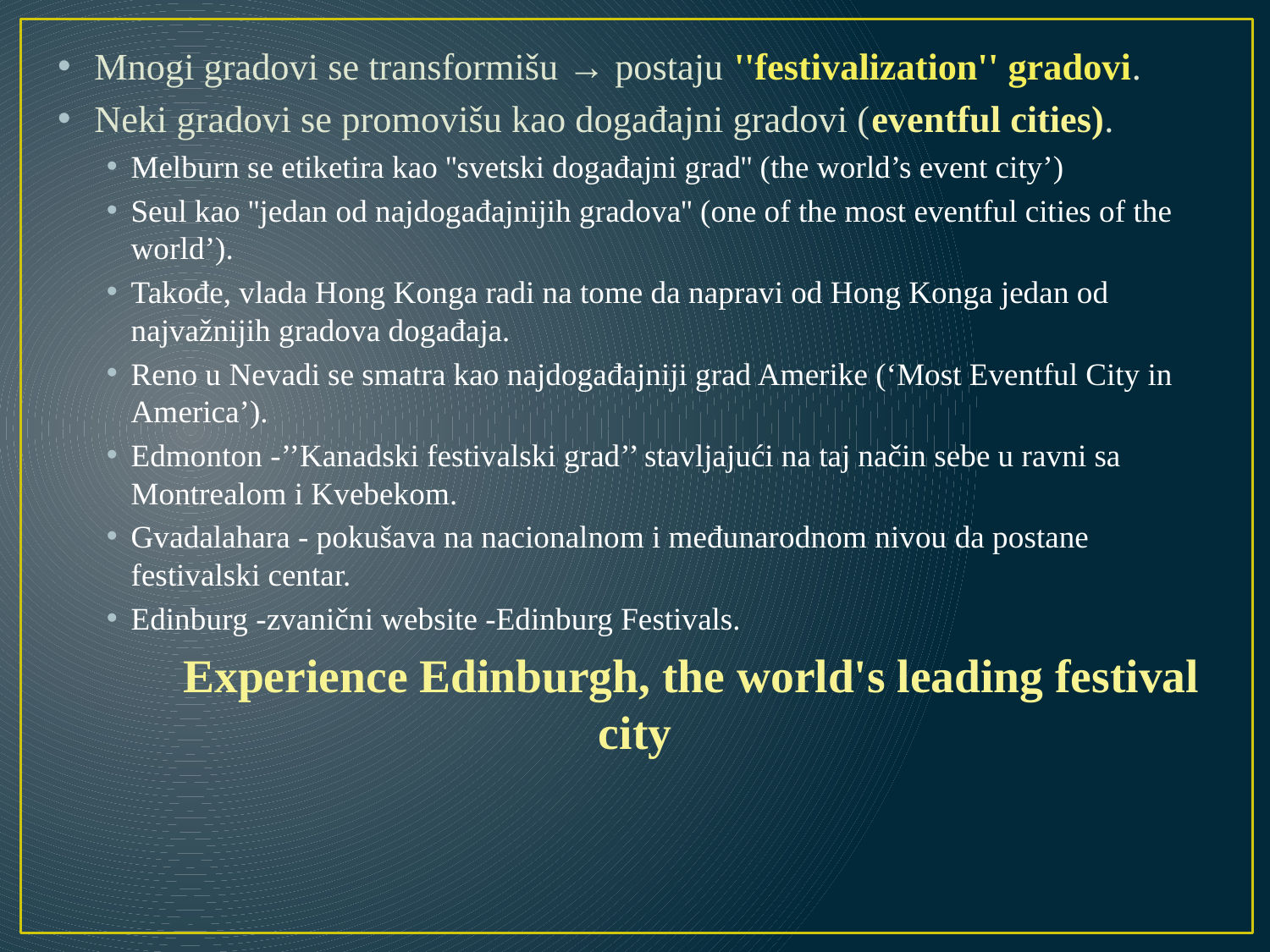

Mnogi gradovi se transformišu → postaju ''festivalization'' gradovi.
Neki gradovi se promovišu kao događajni gradovi (eventful cities).
Melburn se etiketira kao ''svetski događajni grad'' (the world’s event city’)
Seul kao ''jedan od najdogađajnijih gradova'' (one of the most eventful cities of the world’).
Takođe, vlada Hong Konga radi na tome da napravi od Hong Konga jedan od najvažnijih gradova događaja.
Reno u Nevadi se smatra kao najdogađajniji grad Amerike (‘Most Eventful City in America’).
Edmonton -’’Kanadski festivalski grad’’ stavljajući na taj način sebe u ravni sa Montrealom i Kvebekom.
Gvadalahara - pokušava na nacionalnom i međunarodnom nivou da postane festivalski centar.
Edinburg -zvanični website -Edinburg Festivals.
	Experience Edinburgh, the world's leading festival city